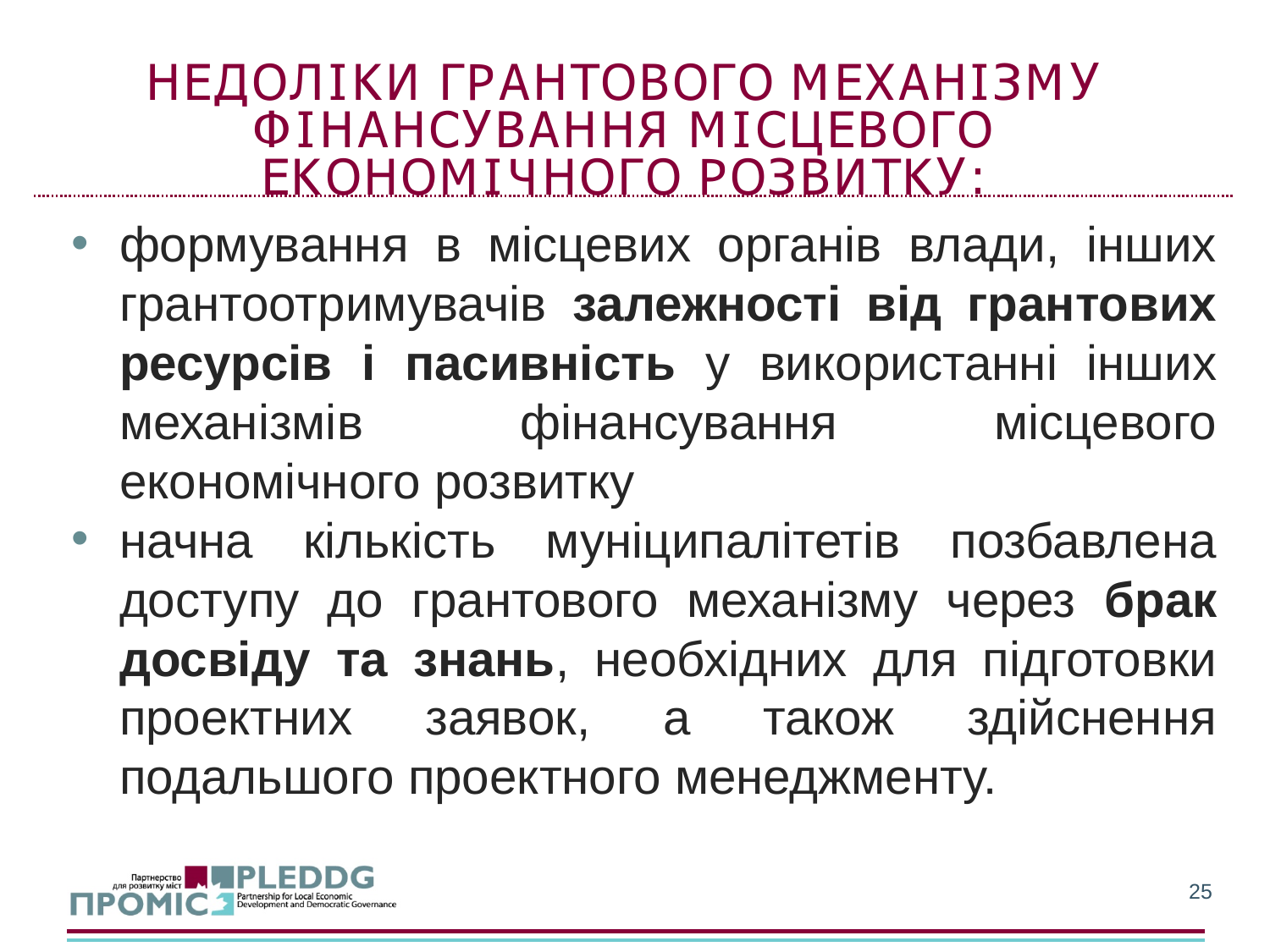

# Недоліки грантового механізму фінансування місцевого економічного розвитку:
формування в місцевих органів влади, інших грантоотримувачів залежності від грантових ресурсів і пасивність у використанні інших механізмів фінансування місцевого економічного розвитку
начна кількість муніципалітетів позбавлена доступу до грантового механізму через брак досвіду та знань, необхідних для підготовки проектних заявок, а також здійснення подальшого проектного менеджменту.